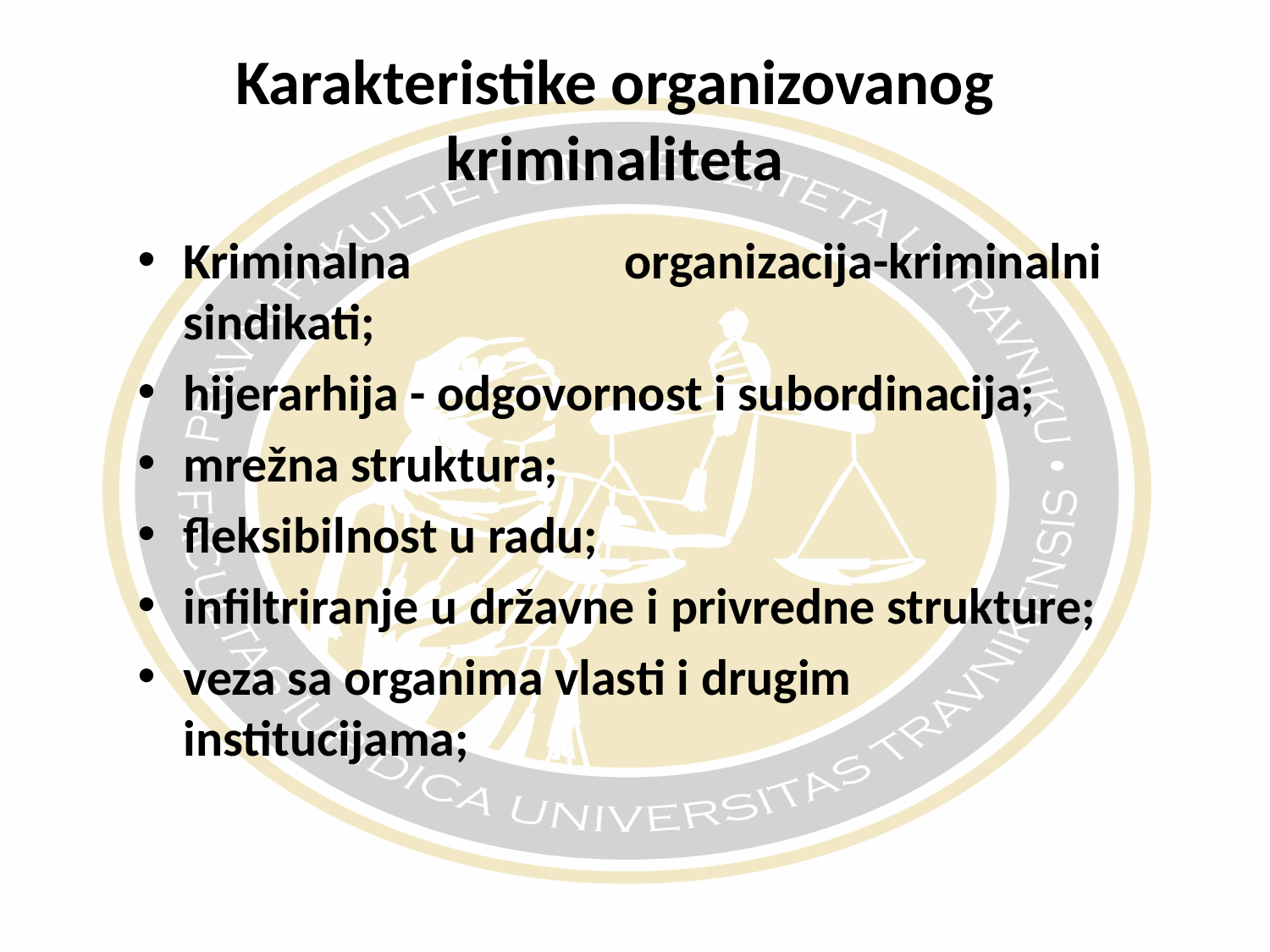

# Karakteristike organizovanog kriminaliteta
Kriminalna organizacija-kriminalni sindikati;
hijerarhija - odgovornost i subordinacija;
mrežna struktura;
fleksibilnost u radu;
infiltriranje u državne i privredne strukture;
veza sa organima vlasti i drugim institucijama;